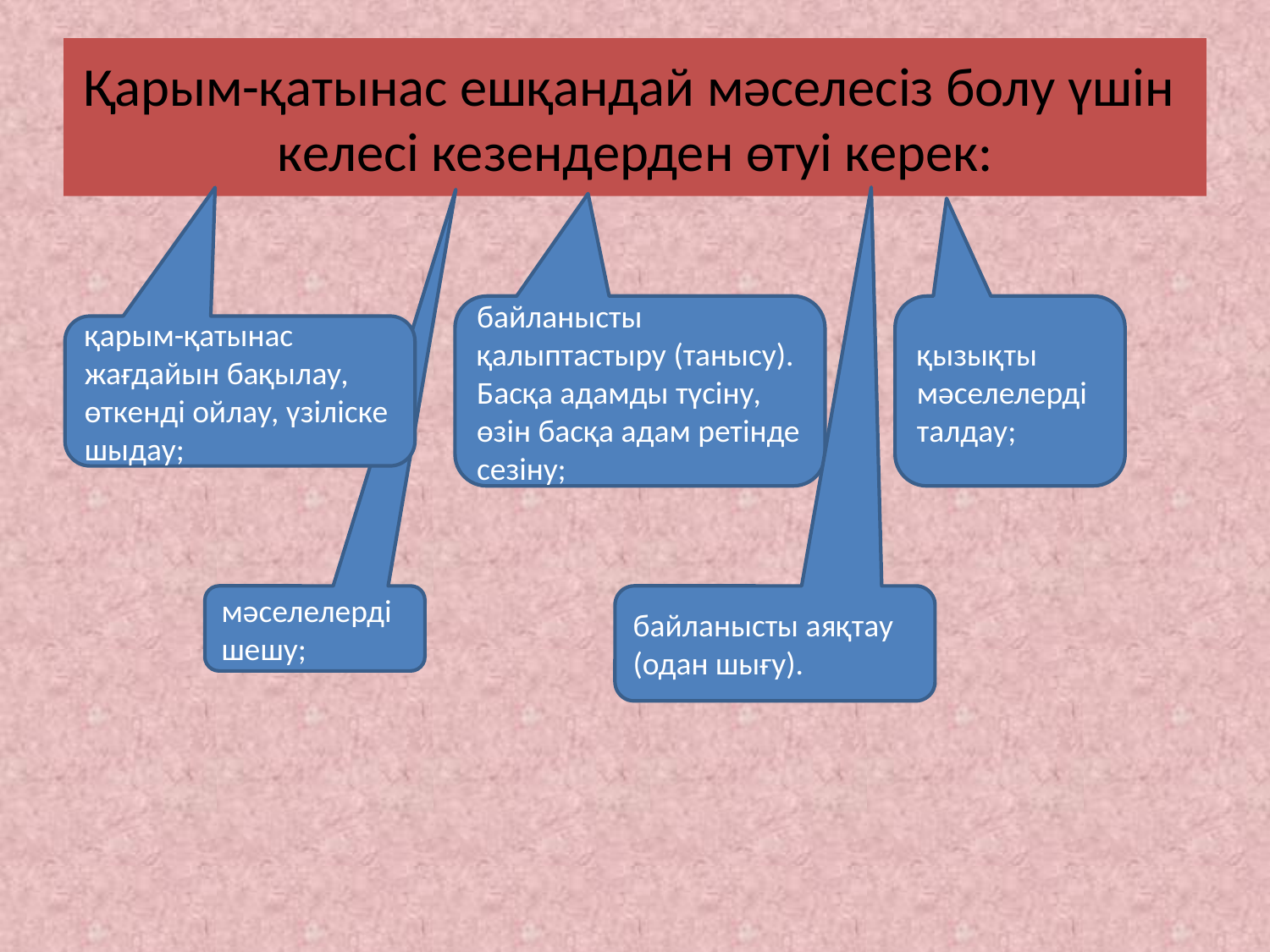

# Қарым-қатынас ешқандай мәселесiз болу үшiн  келесi кезендерден өтуi керек:

байланысты қалыптастыру (танысу). Басқа адамды түсiну, өзiн басқа адам ретiнде сезiну;
қызықты мәселелердi талдау;
қарым-қатынас жағдайын бақылау, өткендi ойлау, үзiлiске шыдау;
мәселелердi шешу;
байланысты аяқтау (одан шығу).